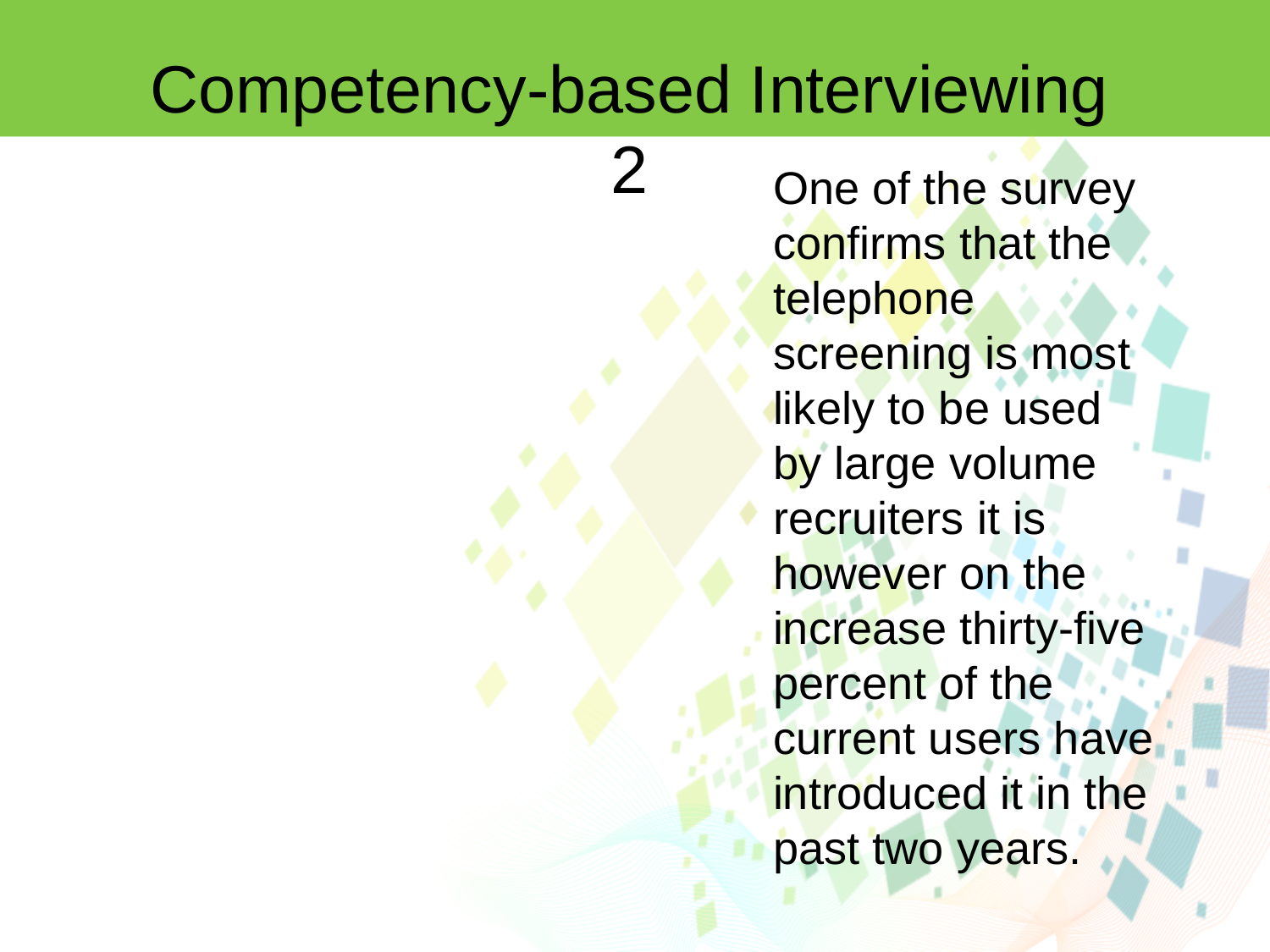

Competency-based Interviewing 2
One of the survey confirms that the telephone screening is most likely to be used by large volume recruiters it is however on the increase thirty-five percent of the current users have introduced it in the past two years.